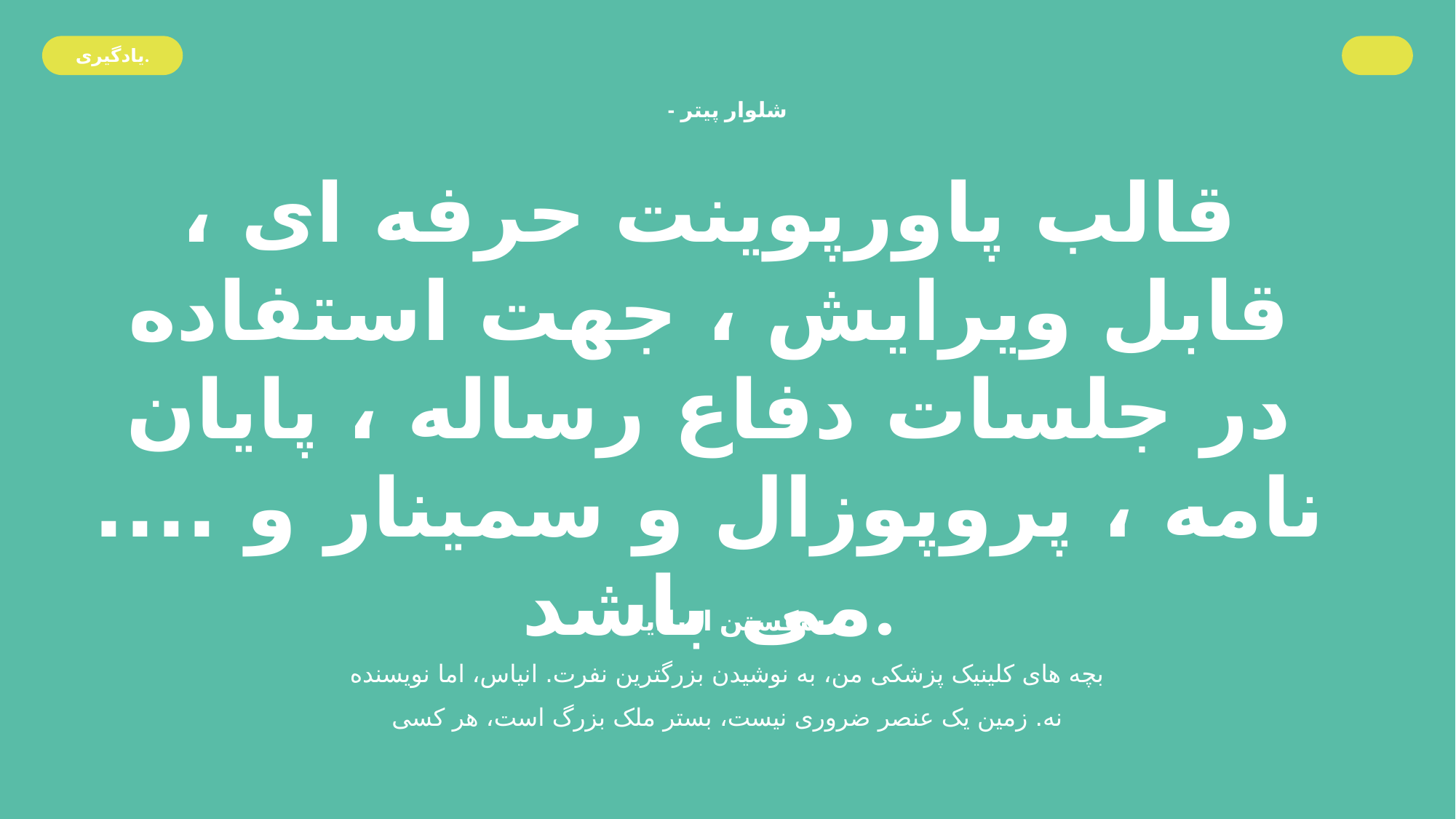

4

یادگیری.
- شلوار پیتر
قالب پاورپوينت حرفه ای ، قابل ویرایش ، جهت استفاده در جلسات دفاع رساله ، پایان نامه ، پروپوزال و سمینار و .... می باشد.
شکستن اسلاید
بچه های کلینیک پزشکی من، به نوشیدن بزرگترین نفرت. انیاس، اما نویسنده نه. زمین یک عنصر ضروری نیست، بستر ملک بزرگ است، هر کسی